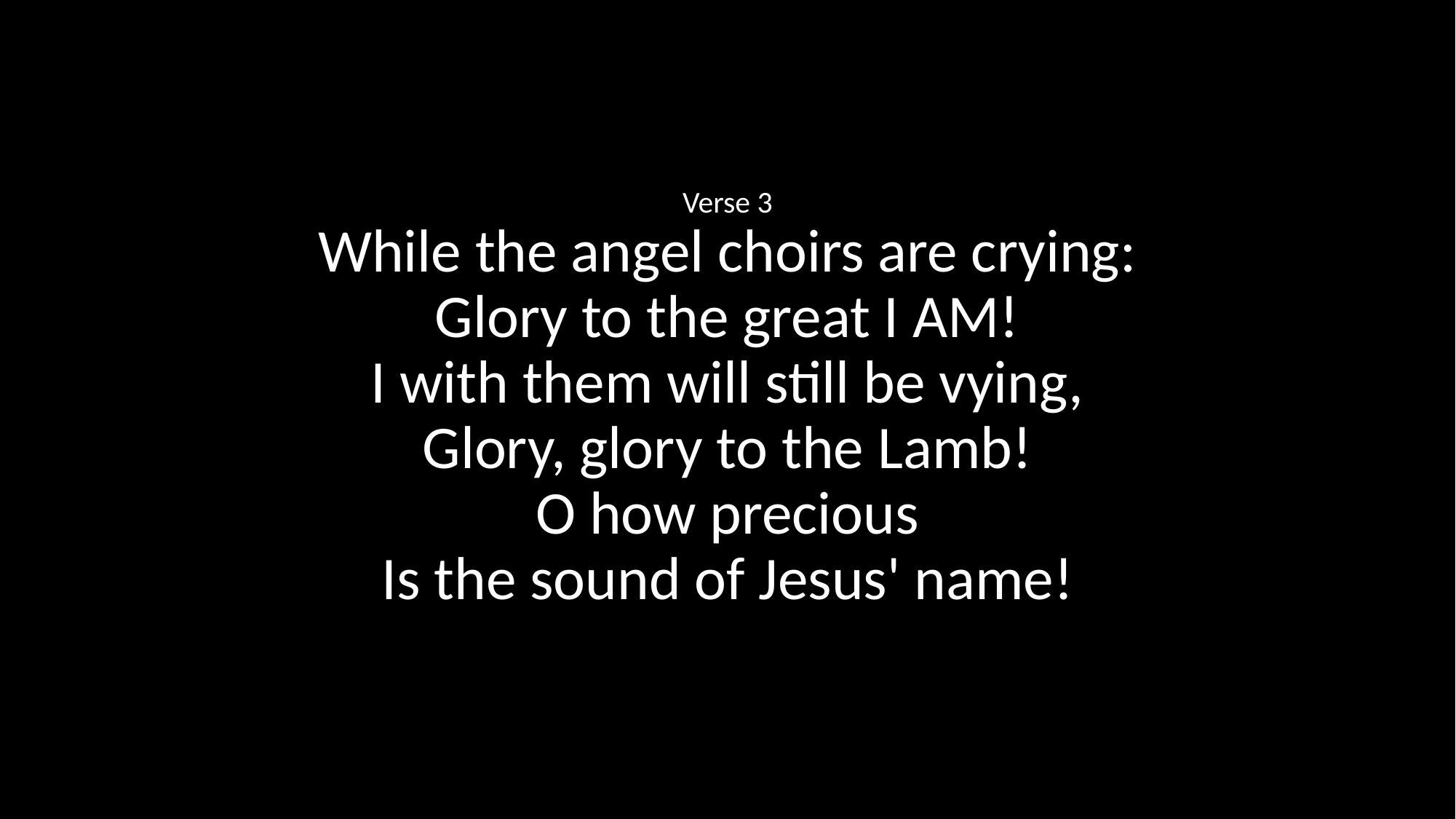

Verse 3
While the angel choirs are crying:
Glory to the great I AM!
I with them will still be vying,
Glory, glory to the Lamb!
O how precious
Is the sound of Jesus' name!